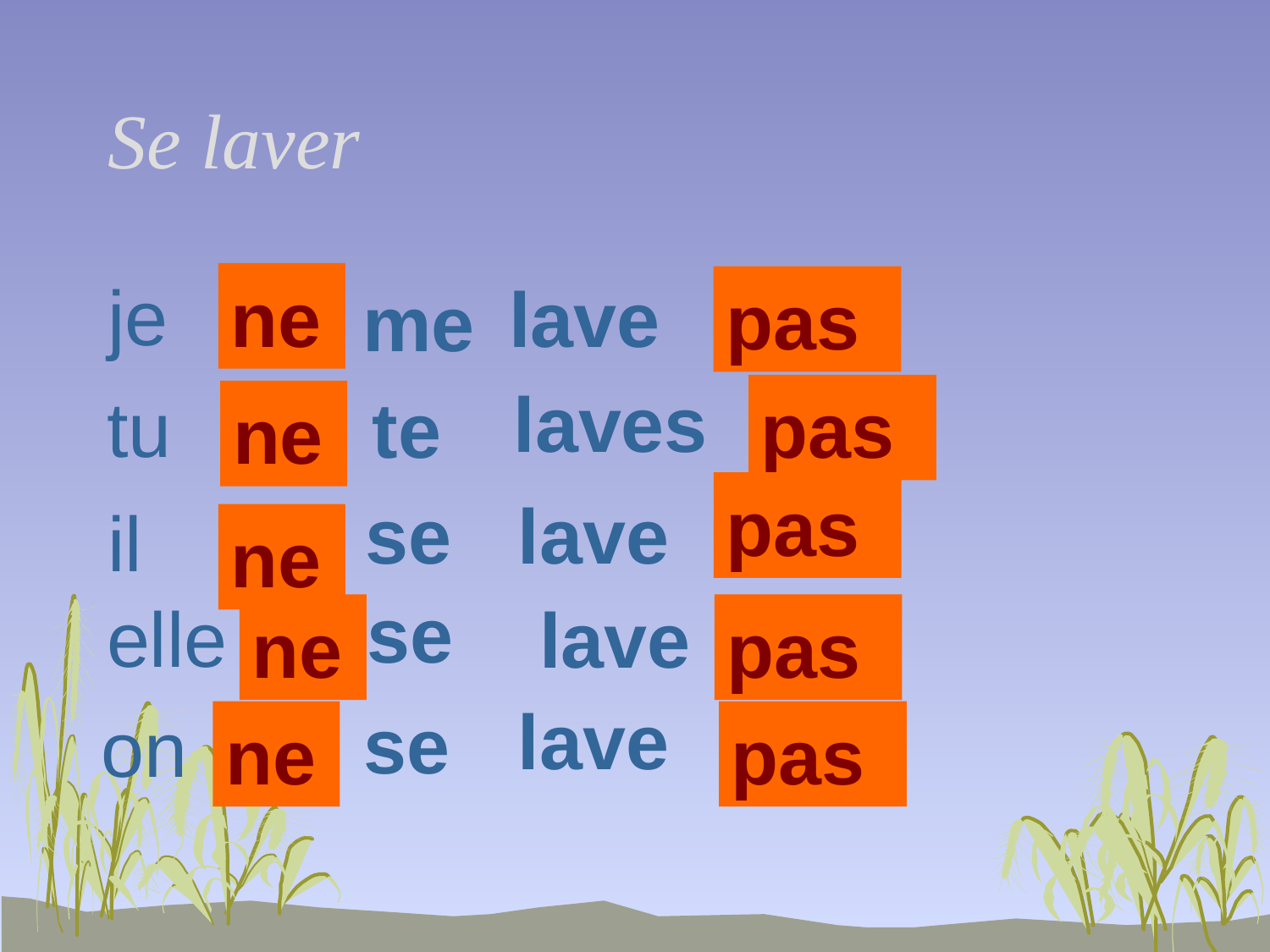

# Se laver
je
ne
lave
pas
me
laves
tu
te
pas
ne
pas
se
lave
il
ne
se
elle
lave
ne
pas
lave
se
on
ne
pas